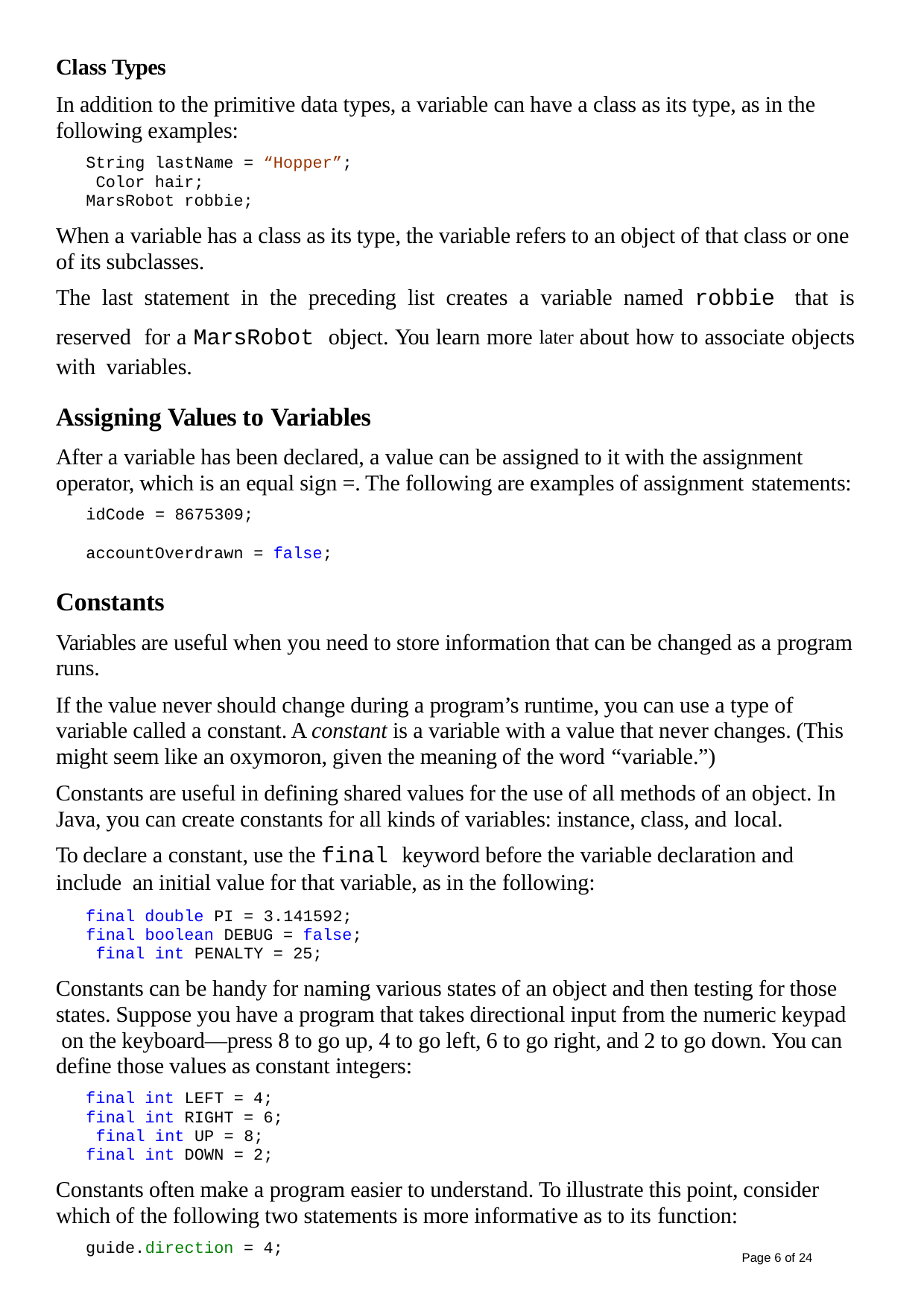

Class Types
In addition to the primitive data types, a variable can have a class as its type, as in the  following examples:
String lastName = “Hopper”;  Color hair;
MarsRobot robbie;
When a variable has a class as its type, the variable refers to an object of that class or one  of its subclasses.
The last statement in the preceding list creates a variable named robbie that is reserved  for a MarsRobot object. You learn more later about how to associate objects with  variables.
Assigning Values to Variables
After a variable has been declared, a value can be assigned to it with the assignment  operator, which is an equal sign =. The following are examples of assignment statements:
idCode = 8675309;

accountOverdrawn = false;

Constants
Variables are useful when you need to store information that can be changed as a program  runs.
If the value never should change during a program’s runtime, you can use a type of  variable called a constant. A constant is a variable with a value that never changes. (This  might seem like an oxymoron, given the meaning of the word “variable.”)
Constants are useful in defining shared values for the use of all methods of an object. In  Java, you can create constants for all kinds of variables: instance, class, and local.
To declare a constant, use the final keyword before the variable declaration and include  an initial value for that variable, as in the following:
final double PI = 3.141592;  final boolean DEBUG = false;  final int PENALTY = 25;
Constants can be handy for naming various states of an object and then testing for those  states. Suppose you have a program that takes directional input from the numeric keypad  on the keyboard—press 8 to go up, 4 to go left, 6 to go right, and 2 to go down. You can  define those values as constant integers:
final int LEFT = 4;  final int RIGHT = 6;  final int UP = 8;  final int DOWN = 2;
Constants often make a program easier to understand. To illustrate this point, consider  which of the following two statements is more informative as to its function:
guide.direction = 4;
Page 6 of 24